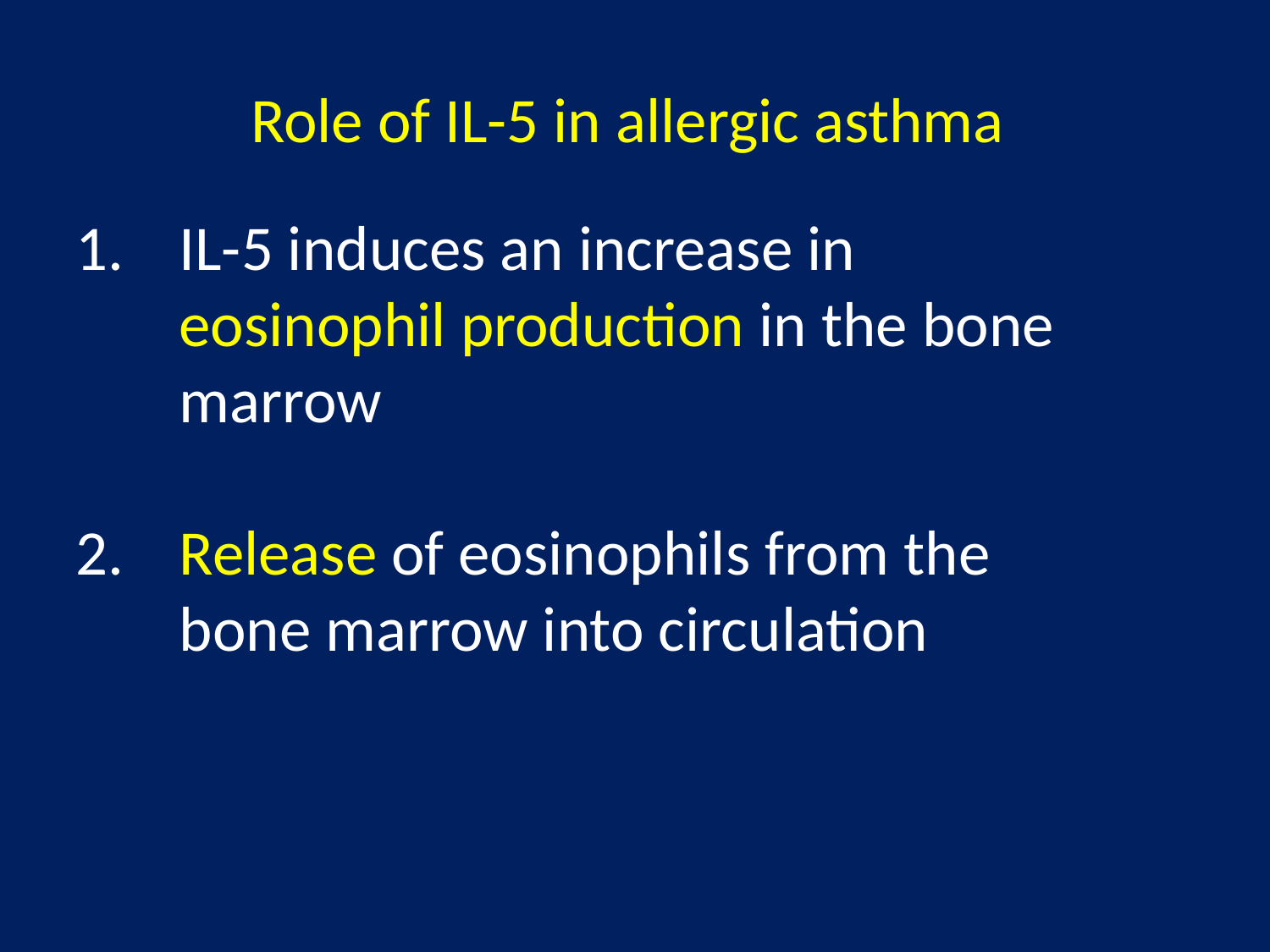

# Role of IL-5 in allergic asthma
IL-5 induces an increase in eosinophil production in the bone marrow

2.	Release of eosinophils from the bone marrow into circulation